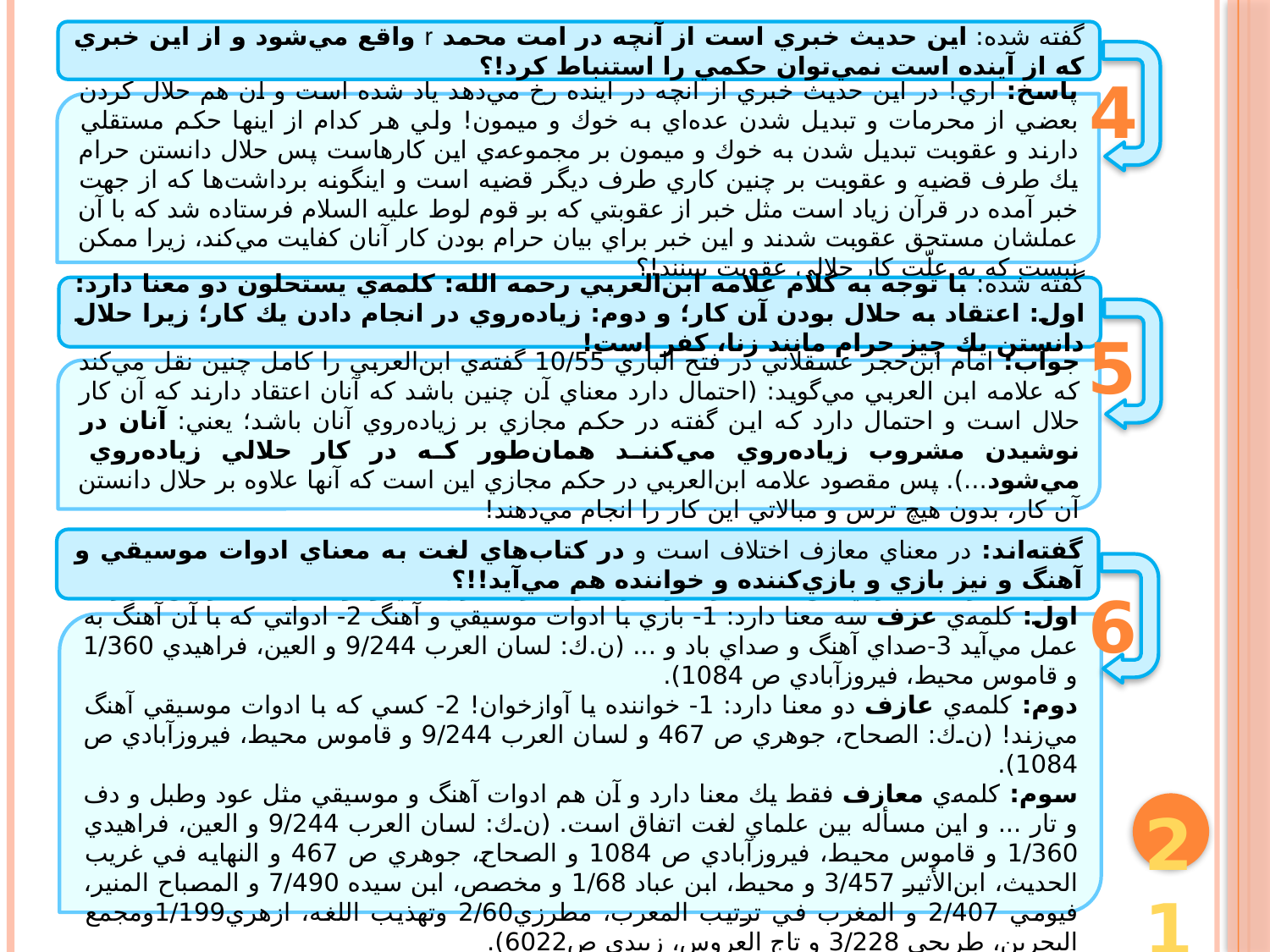

گفته شده: اين حديث خبري است از آنچه در امت محمد r واقع مي‌شود و از اين خبري كه از آينده است نمي‌توان حكمي را استنباط كرد!؟
4

پاسخ: آري! در اين حديث خبري از آنچه در آينده رخ مي‌دهد ياد شده است و آن هم حلال كردن بعضي از محرمات و تبديل شدن عده‌اي به خوك و ميمون! ولي هر كدام از اينها حكم مستقلي دارند و عقوبت تبديل شدن به خوك و ميمون بر مجموعه‌ي اين كارهاست پس حلال دانستن حرام يك طرف قضيه و عقوبت بر چنين كاري طرف ديگر قضيه است و اينگونه برداشت‌ها كه از جهت خبر آمده در قرآن زياد است مثل خبر از عقوبتي كه بر قوم لوط عليه السلام فرستاده شد كه با آن عملشان مستحق عقوبت شدند و اين خبر براي بيان حرام بودن كار آنان كفايت مي‌كند، زيرا ممكن نيست كه به علّت كار حلالي عقوبت ببينند!؟
گفته شده: با توجه به كلام علامه ابن‌العربي رحمه الله: كلمه‌ي يستحلون دو معنا دارد: اول: اعتقاد به حلال بودن آن كار؛ و دوم: زياده‌روي در انجام دادن يك كار؛ زيرا حلال دانستن يك چيز حرام مانند زنا، كفر است!
5

جواب: امام ابن‌حجر عسقلاني در فتح الباري 10/55 گفته‌ي ابن‌العربي را كامل چنين نقل مي‌كند كه علامه ابن العربي مي‌گويد: (احتمال دارد معناي آن چنين باشد كه آنان اعتقاد دارند كه آن كار حلال است و احتمال دارد كه اين گفته در حكم مجازي بر زياده‌روي آنان باشد؛ يعني: آنان در نوشيدن مشروب زياده‌روي مي‌كنند همان‌طور كه در كار حلالي زياده‌روي مي‌شود...). پس مقصود علامه ابن‌العربي در حكم مجازي اين است كه آنها علاوه بر حلال دانستن آن كار، بدون هيچ ترس و مبالاتي اين كار را انجام مي‌دهند!
گفته‌اند: در معناي معازف اختلاف است و در كتاب‌هاي لغت به معناي ادوات موسيقي و آهنگ و نيز بازي و بازي‌كننده و خواننده هم مي‌آيد!!؟
6

جواب: در لغت عربي بين لفظ عزف و عازف و معازف فرق‌هايي وجود دارد! كه از اين قرارند: اول: كلمه‌ي عزف سه معنا دارد: 1- بازي با ادوات موسيقي و آهنگ 2- ادواتي كه با آن آهنگ به عمل مي‌آيد 3-صداي آهنگ و صداي باد و ... (ن.ك: لسان العرب 9/244 و العين، فراهيدي 1/360 و قاموس محيط، فيروزآبادي ص 1084).
دوم: كلمه‌ي عازف دو معنا دارد:‌ 1- خواننده يا آوازخوان! 2- كسي كه با ادوات موسيقي آهنگ مي‌زند! (ن.ك: الصحاح، جوهري ص 467 و لسان العرب 9/244 و قاموس محيط، فيروزآبادي ص 1084).
سوم: كلمه‌ي معازف فقط يك معنا دارد و آن هم ادوات آهنگ و موسيقي مثل عود وطبل و دف و تار ... و اين مسأله بين علماي لغت اتفاق است. (ن.ك: لسان العرب 9/244 و العين، فراهيدي 1/360 و قاموس محيط، فيروزآبادي ص 1084 و الصحاح، جوهري ص 467 و النهايه في غريب الحديث، ابن‌الأثير 3/457 و محيط، ابن عباد 1/68 و مخصص، ابن سيده 7/490 و المصباح المنير، فيومي 2/407 و المغرب في ترتيب المعرب، مطرزي2/60 وتهذيب اللغه، ازهري1/199ومجمع البحرين، طريحي 3/228 و تاج العروس، زبيدي ص6022).
21